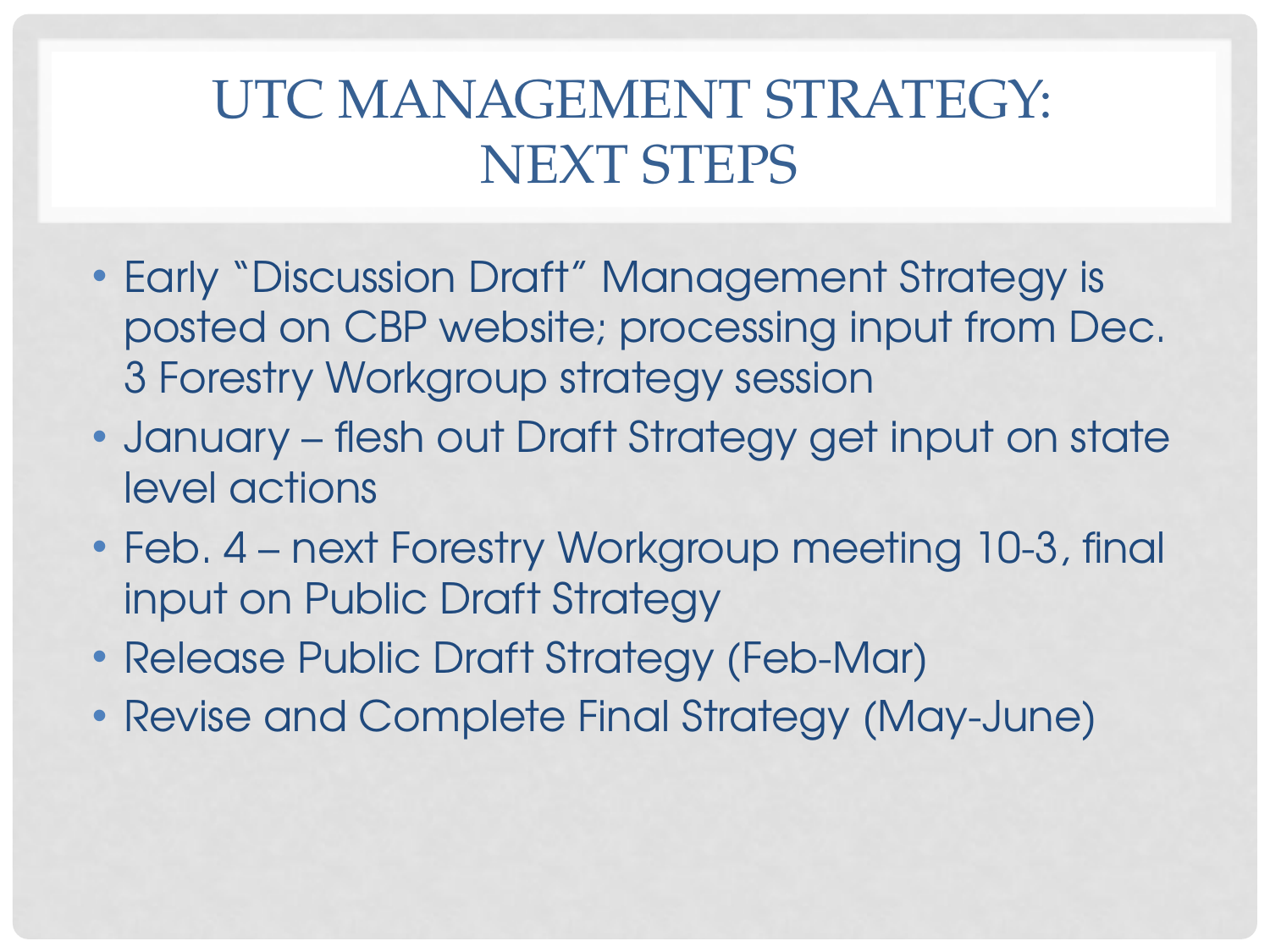

# UTC Management Strategy: Next Steps
Early “Discussion Draft” Management Strategy is posted on CBP website; processing input from Dec. 3 Forestry Workgroup strategy session
January – flesh out Draft Strategy get input on state level actions
Feb. 4 – next Forestry Workgroup meeting 10-3, final input on Public Draft Strategy
Release Public Draft Strategy (Feb-Mar)
Revise and Complete Final Strategy (May-June)